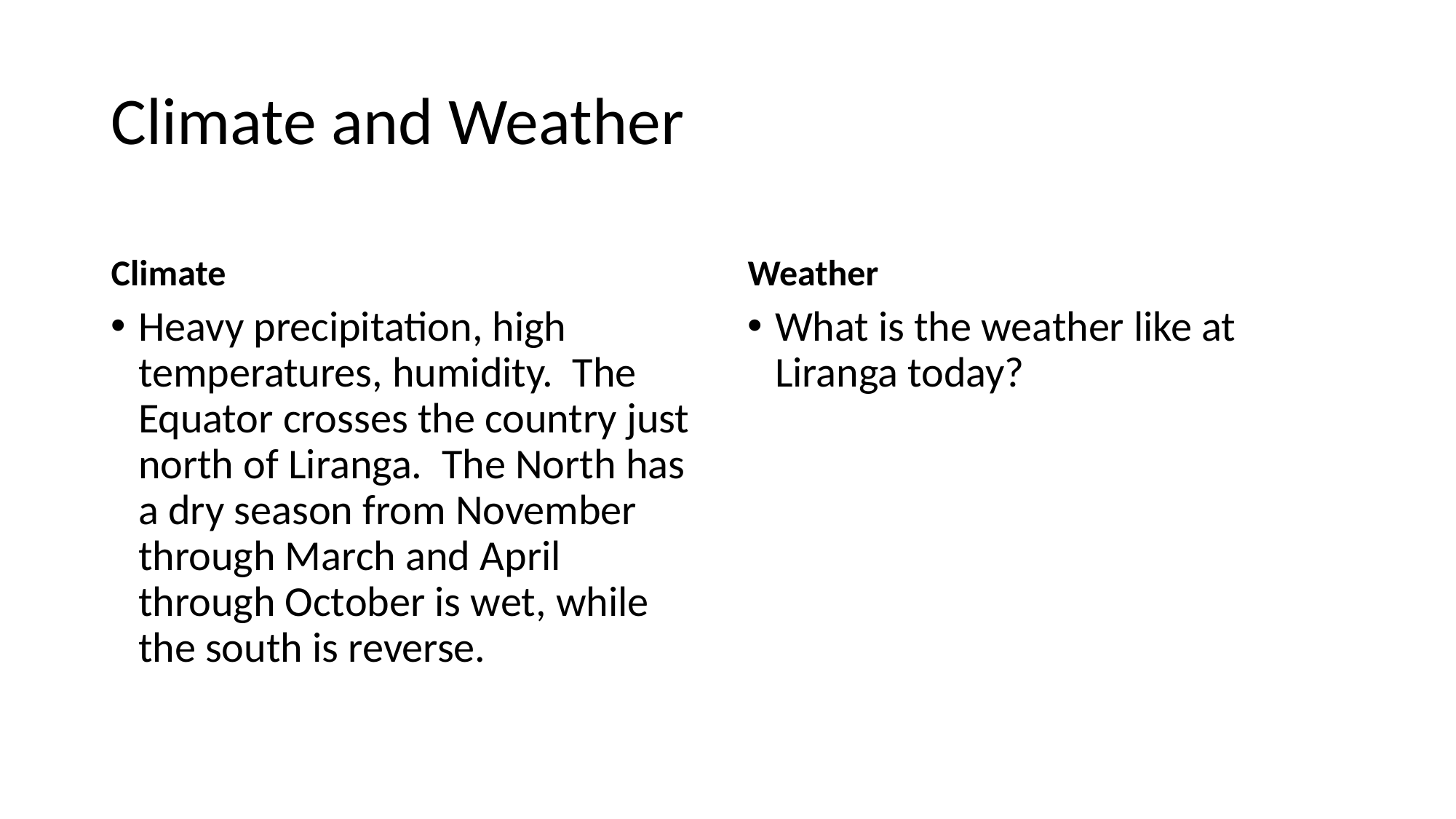

# Climate and Weather
Climate
Weather
Heavy precipitation, high temperatures, humidity.  The Equator crosses the country just north of Liranga.  The North has a dry season from November through March and April through October is wet, while the south is reverse.
What is the weather like at Liranga today?